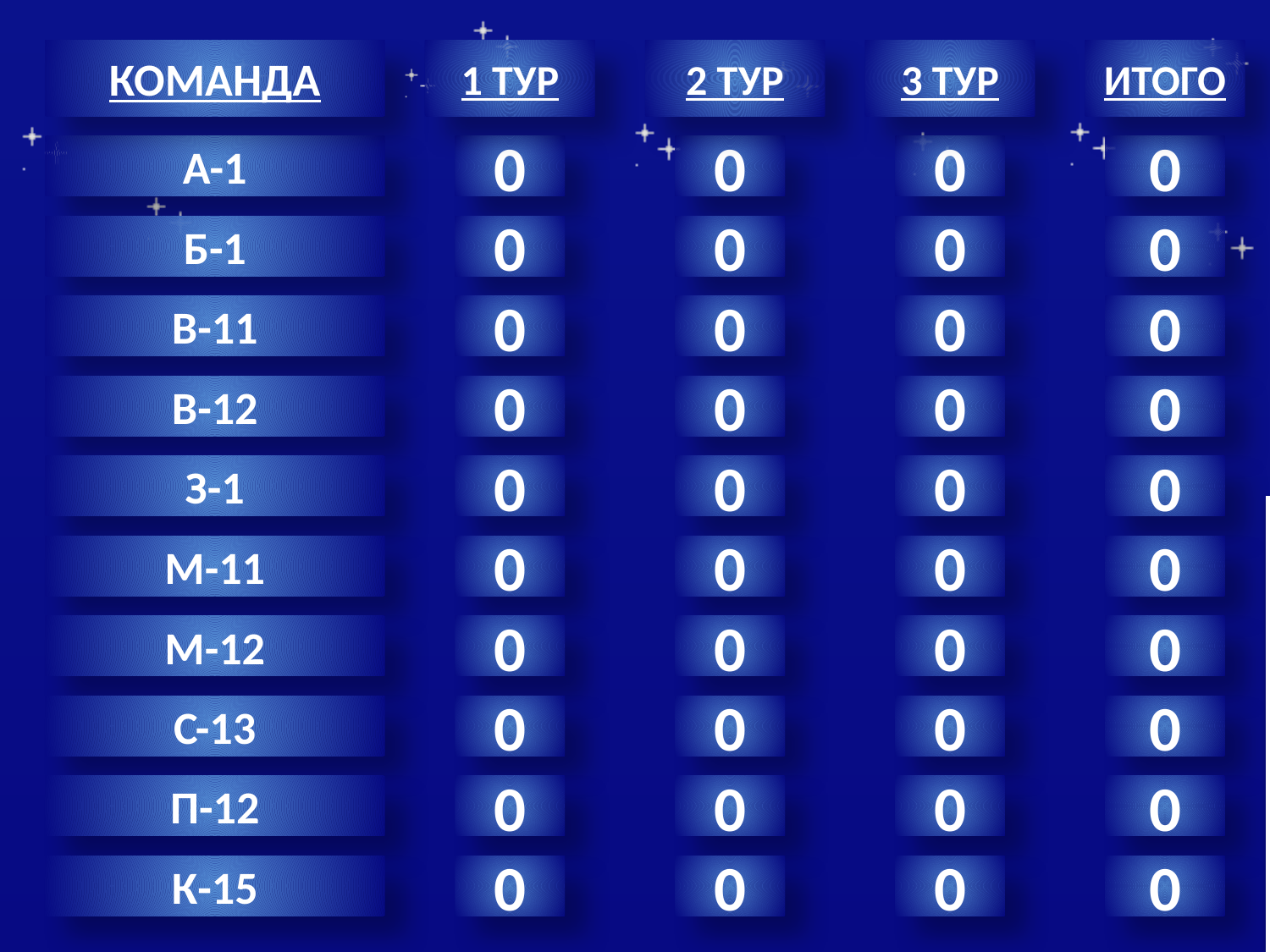

КОМАНДА
1 ТУР
2 ТУР
3 ТУР
ИТОГО
А-1
0
0
0
0
Б-1
0
0
0
0
В-11
0
0
0
0
В-12
0
0
0
0
З-1
0
0
0
0
М-11
0
0
0
0
М-12
0
0
0
0
С-13
0
0
0
0
П-12
0
0
0
0
К-15
0
0
0
0